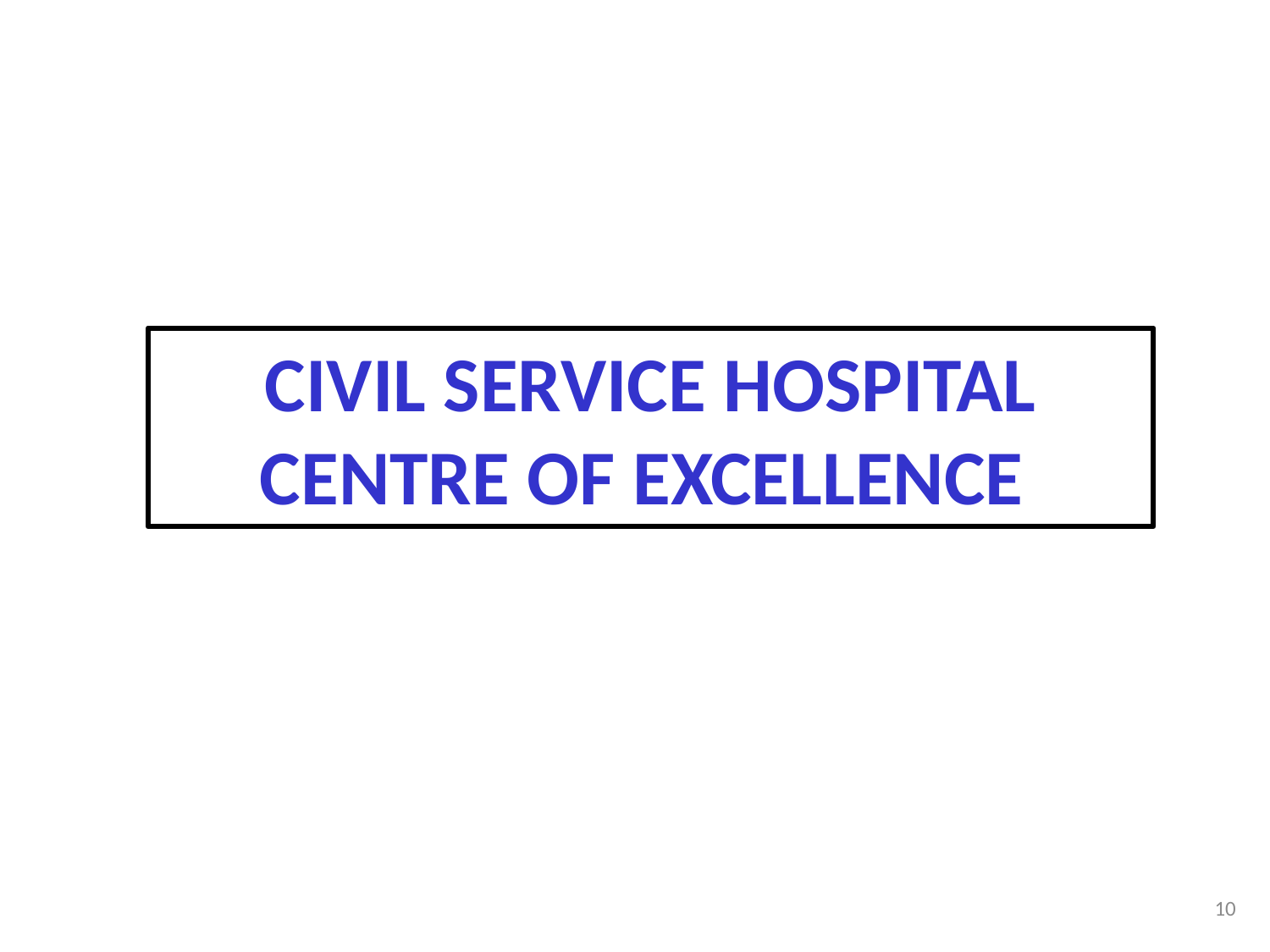

CIVIL SERVICE HOSPITAL CENTRE OF EXCELLENCE
10